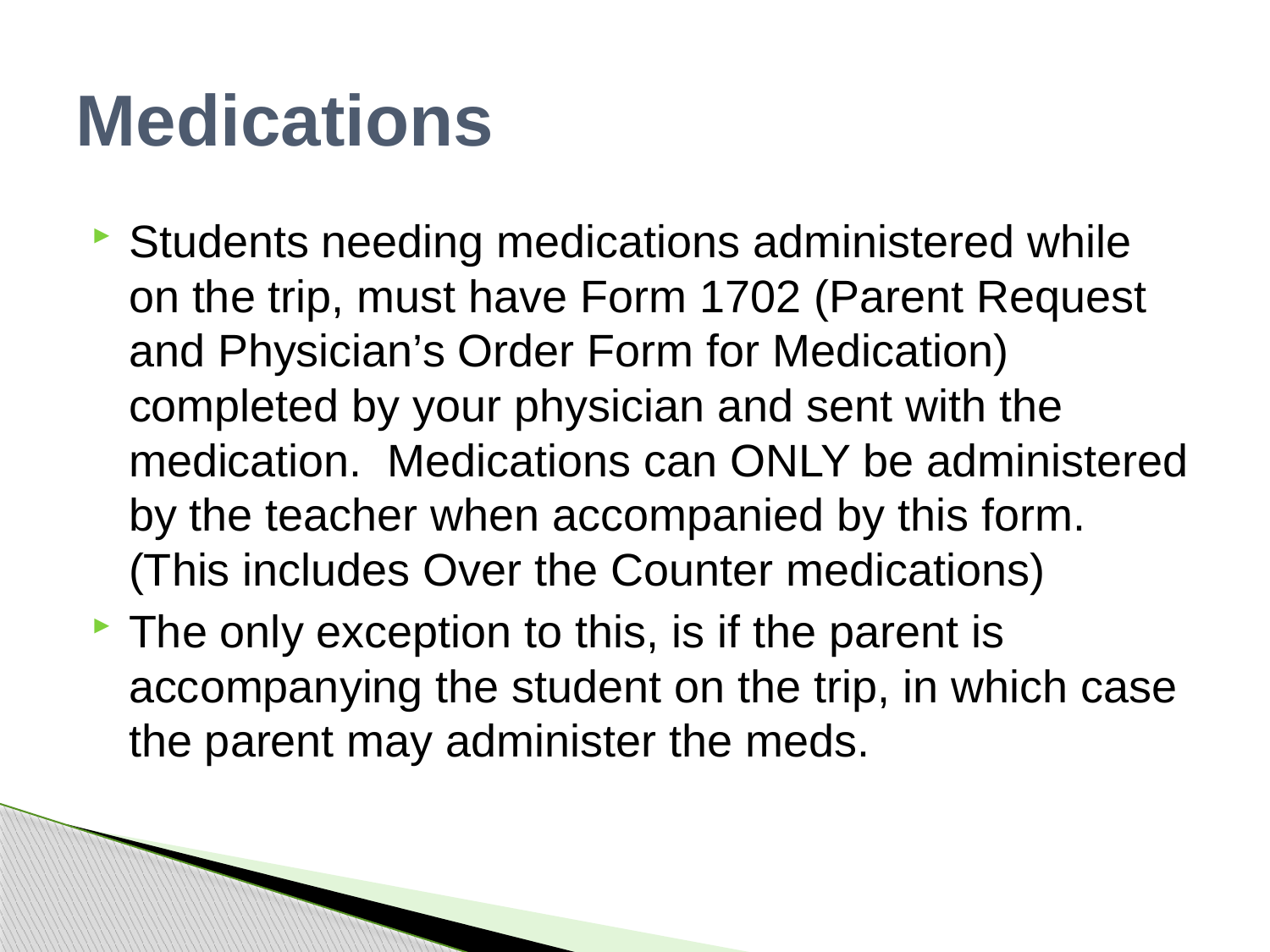

# Medications
Students needing medications administered while on the trip, must have Form 1702 (Parent Request and Physician’s Order Form for Medication) completed by your physician and sent with the medication.  Medications can ONLY be administered by the teacher when accompanied by this form. (This includes Over the Counter medications)
The only exception to this, is if the parent is accompanying the student on the trip, in which case the parent may administer the meds.